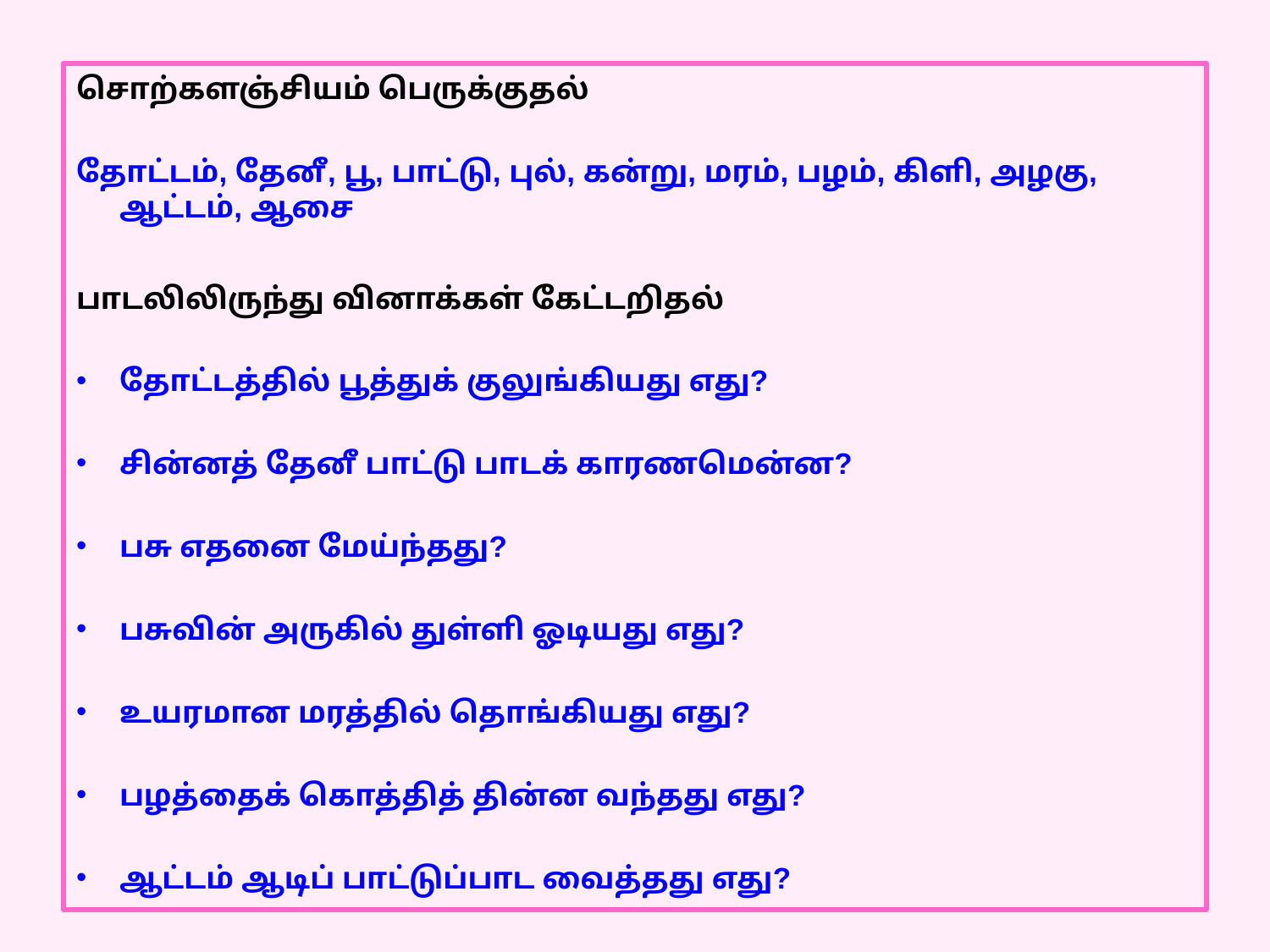

சொற்களஞ்சியம் பெருக்குதல்

தோட்டம், தேனீ, பூ, பாட்டு, புல், கன்று, மரம், பழம், கிளி, அழகு, ஆட்டம், ஆசை

பாடலிலிருந்து வினாக்கள் கேட்டறிதல்

தோட்டத்தில் பூத்துக் குலுங்கியது எது?

சின்னத் தேனீ பாட்டு பாடக் காரணமென்ன?

பசு எதனை மேய்ந்தது?

பசுவின் அருகில் துள்ளி ஓடியது எது?

உயரமான மரத்தில் தொங்கியது எது?

பழத்தைக் கொத்தித் தின்ன வந்தது எது?

ஆட்டம் ஆடிப் பாட்டுப்பாட வைத்தது எது?